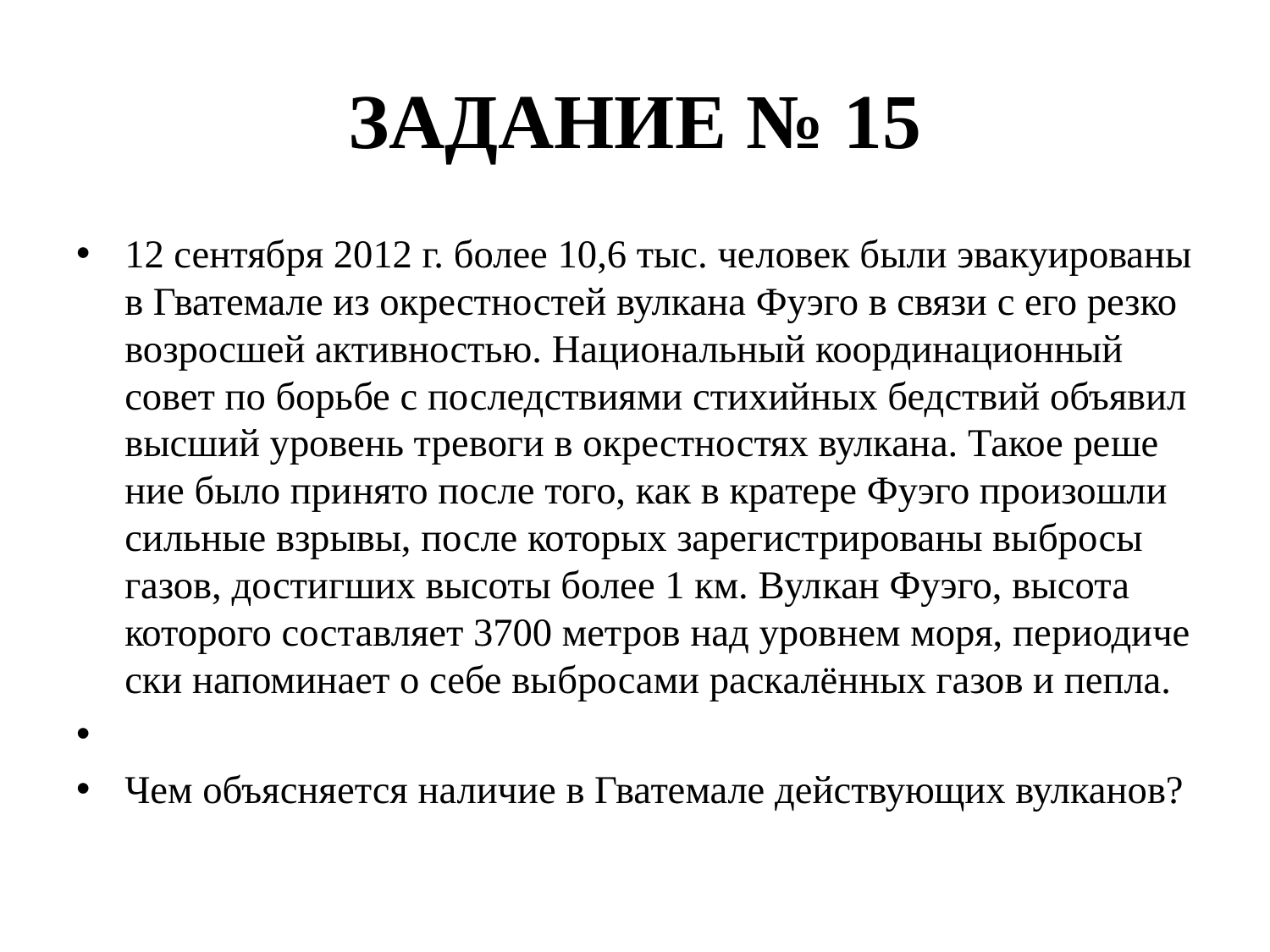

# ЗАДАНИЕ № 15
12 сен­тяб­ря 2012 г. более 10,6 тыс. че­ло­век были эва­ку­и­ро­ва­ны в Гва­те­ма­ле из окрест­но­стей вулкана Фуэго в связи с его резко воз­рос­шей активностью. На­ци­о­наль­ный координационный совет по борь­бе с по­след­стви­я­ми стихийных бед­ствий объявил выс­ший уровень тре­во­ги в окрест­но­стях вулкана. Такое ре­ше­ние было при­ня­то после того, как в кра­те­ре Фуэго про­изо­шли сильные взрывы, после ко­то­рых зарегистрированы вы­бро­сы газов, до­стиг­ших высоты более 1 км. Вул­кан Фуэго, вы­со­та которого со­став­ля­ет 3700 мет­ров над уров­нем моря, пе­ри­о­ди­че­ски напоминает о себе вы­бро­са­ми раскалённых газов и пепла.

Чем объ­яс­ня­ет­ся наличие в Гва­те­ма­ле действующих вулканов?